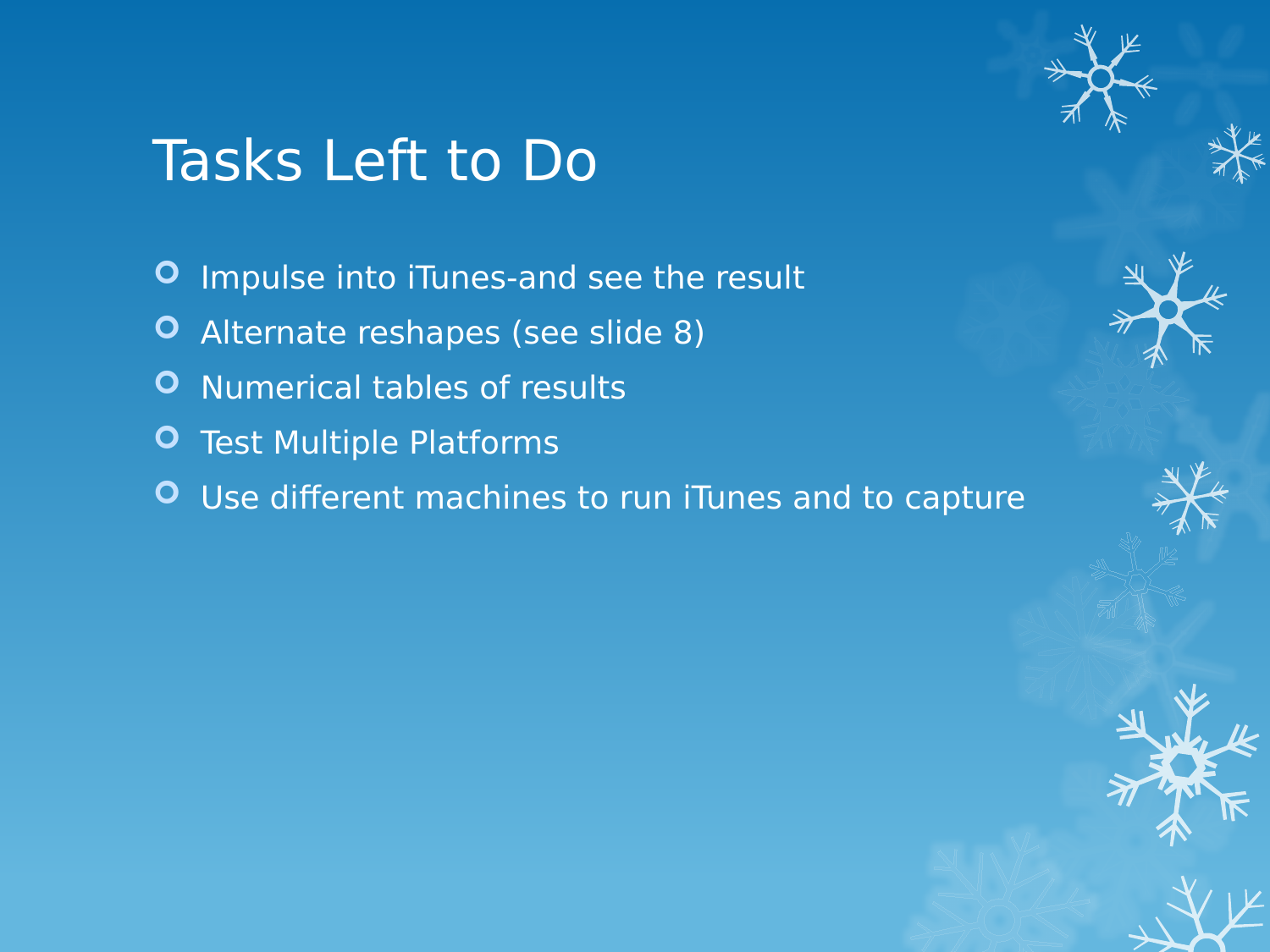

# Tasks Left to Do
Impulse into iTunes-and see the result
Alternate reshapes (see slide 8)
Numerical tables of results
Test Multiple Platforms
Use different machines to run iTunes and to capture